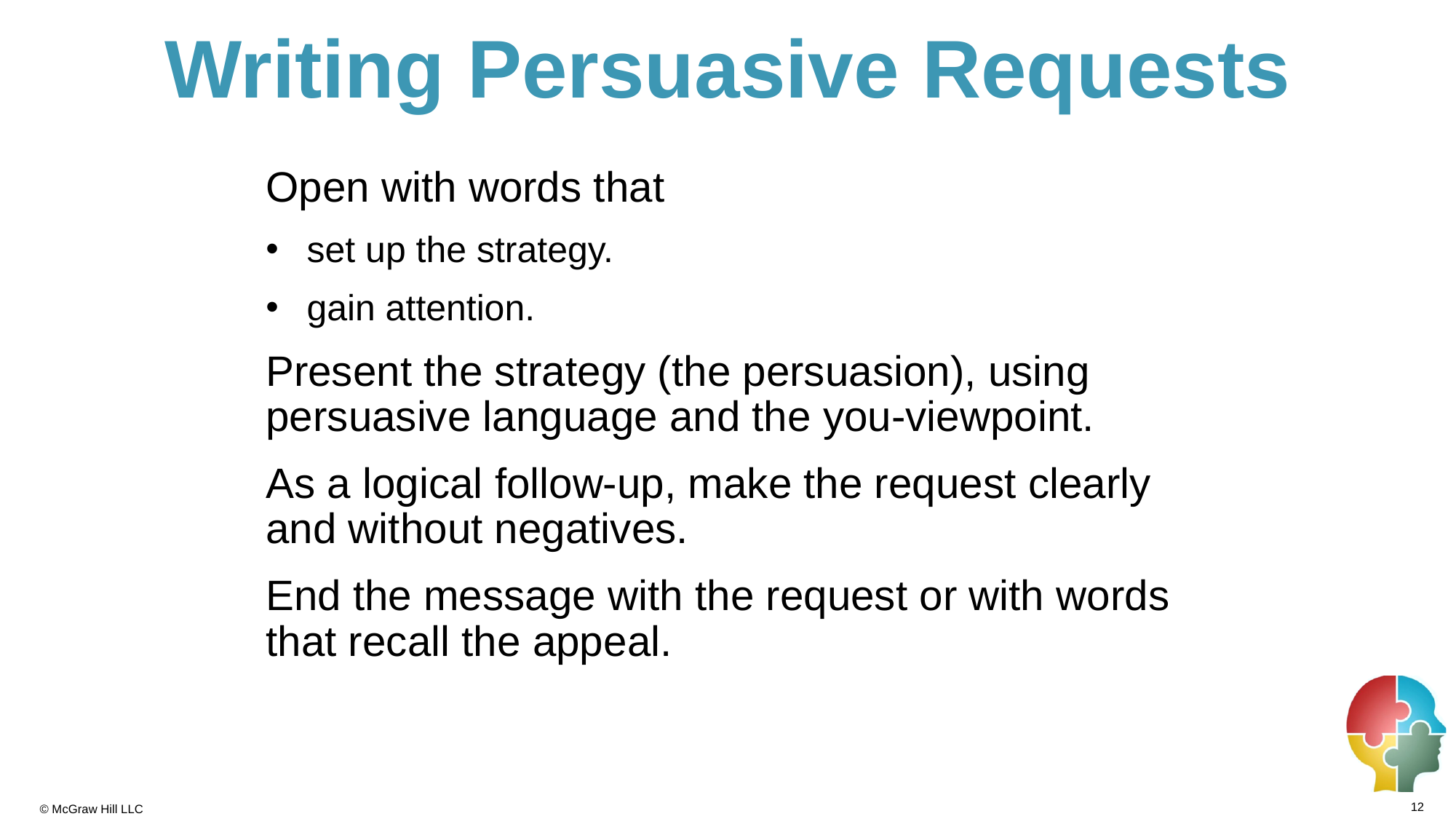

# Writing Persuasive Requests
Open with words that
set up the strategy.
gain attention.
Present the strategy (the persuasion), using persuasive language and the you-viewpoint.
As a logical follow-up, make the request clearly and without negatives.
End the message with the request or with words that recall the appeal.
12